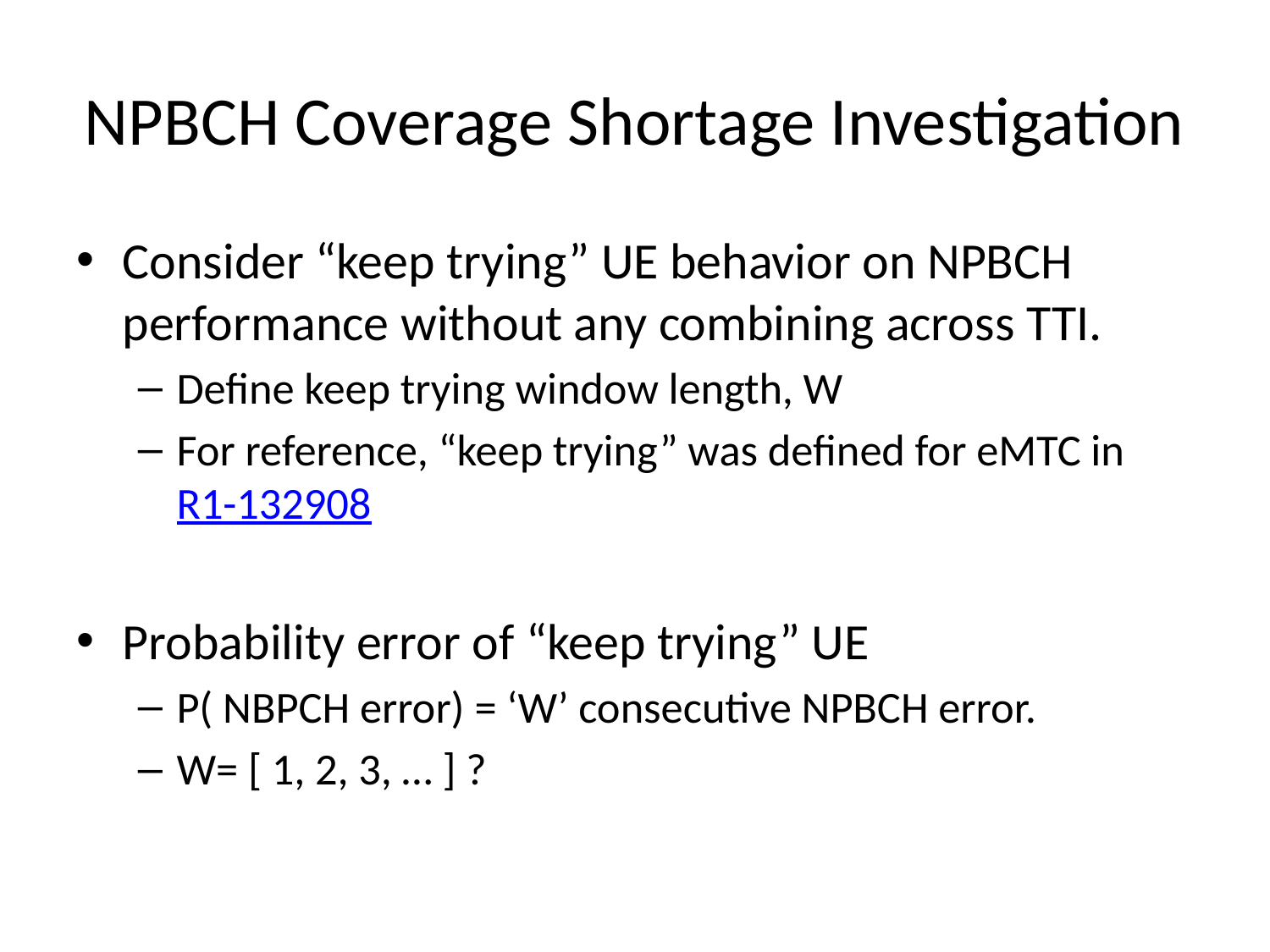

# NPBCH Coverage Shortage Investigation
Consider “keep trying” UE behavior on NPBCH performance without any combining across TTI.
Define keep trying window length, W
For reference, “keep trying” was defined for eMTC in R1-132908

Probability error of “keep trying” UE
P( NBPCH error) = ‘W’ consecutive NPBCH error.
W= [ 1, 2, 3, … ] ?